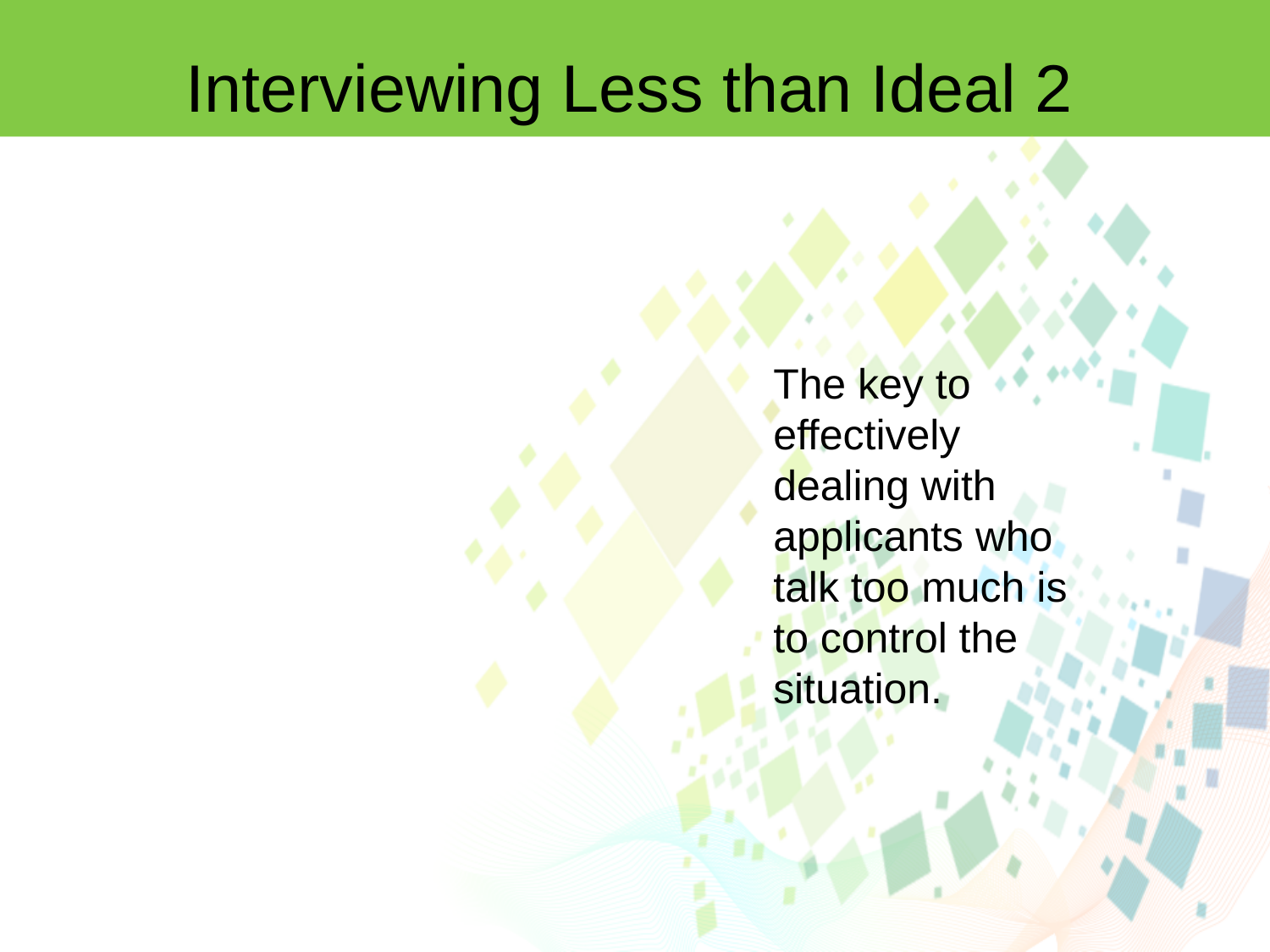

Interviewing Less than Ideal 2
The key to effectively dealing with applicants who talk too much is to control the
situation.